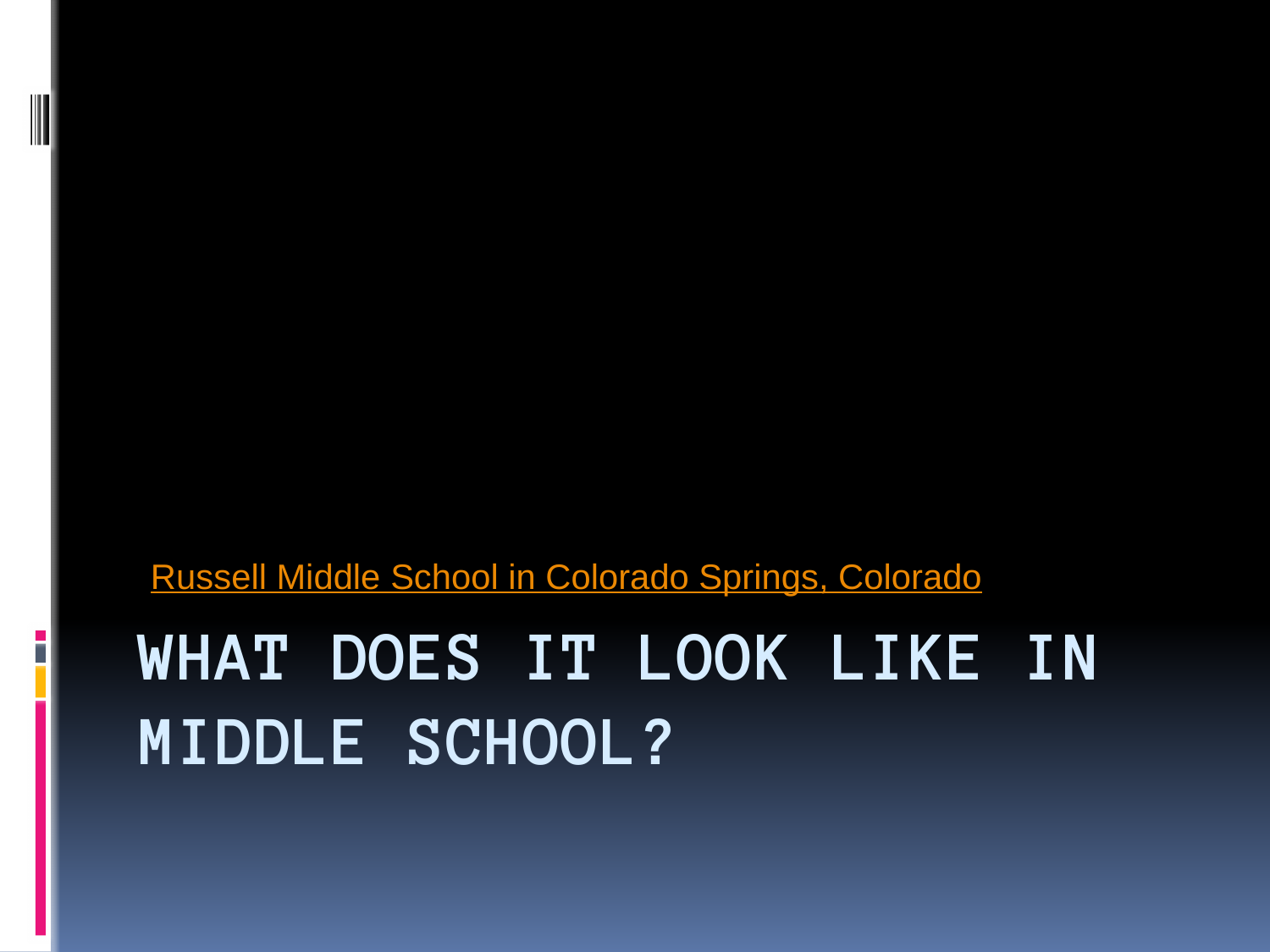

Russell Middle School in Colorado Springs, Colorado
# What does it look like in Middle School?